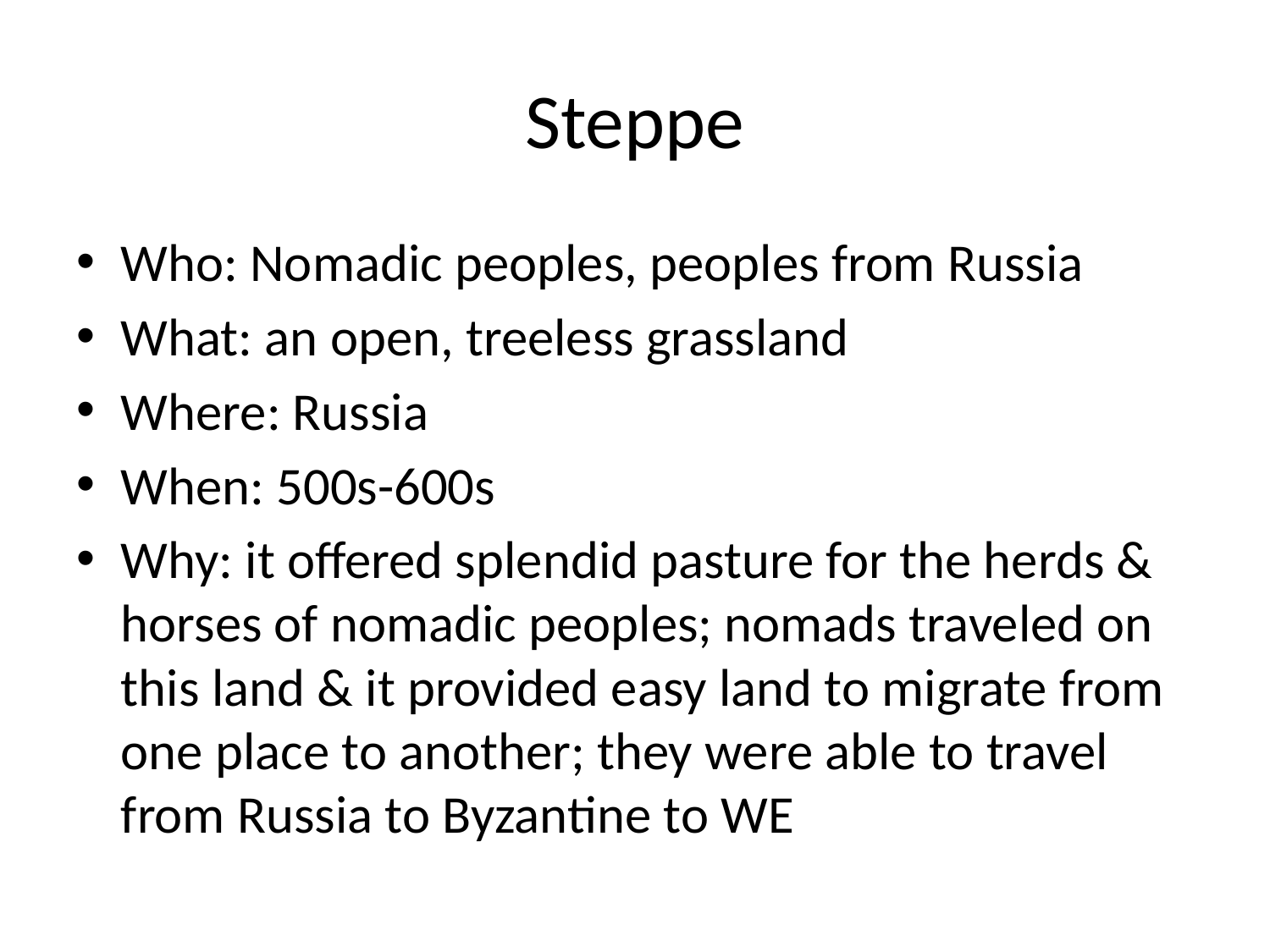

# Steppe
Who: Nomadic peoples, peoples from Russia
What: an open, treeless grassland
Where: Russia
When: 500s-600s
Why: it offered splendid pasture for the herds & horses of nomadic peoples; nomads traveled on this land & it provided easy land to migrate from one place to another; they were able to travel from Russia to Byzantine to WE